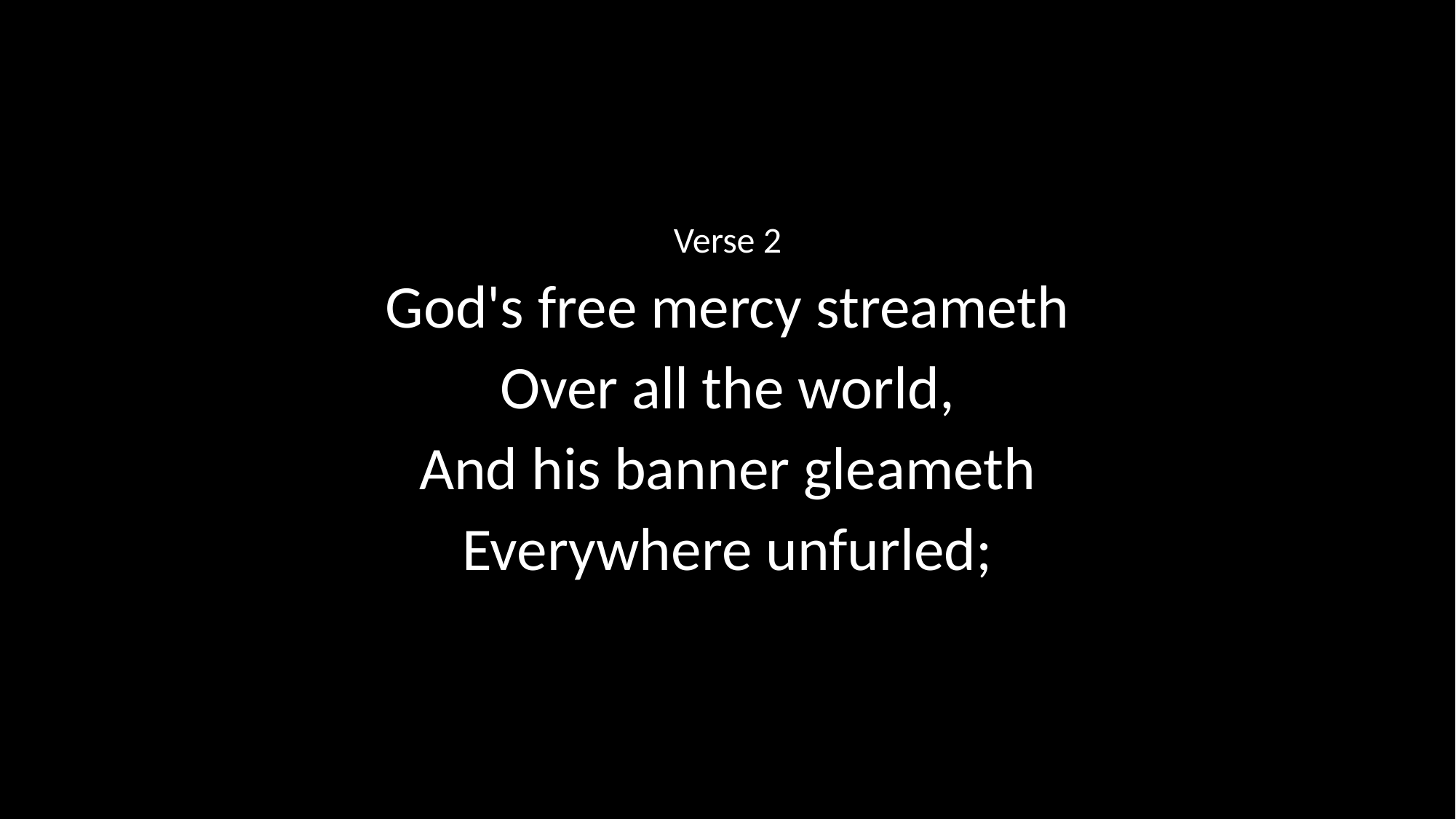

Verse 2
God's free mercy streameth
Over all the world,
And his banner gleameth
Everywhere unfurled;